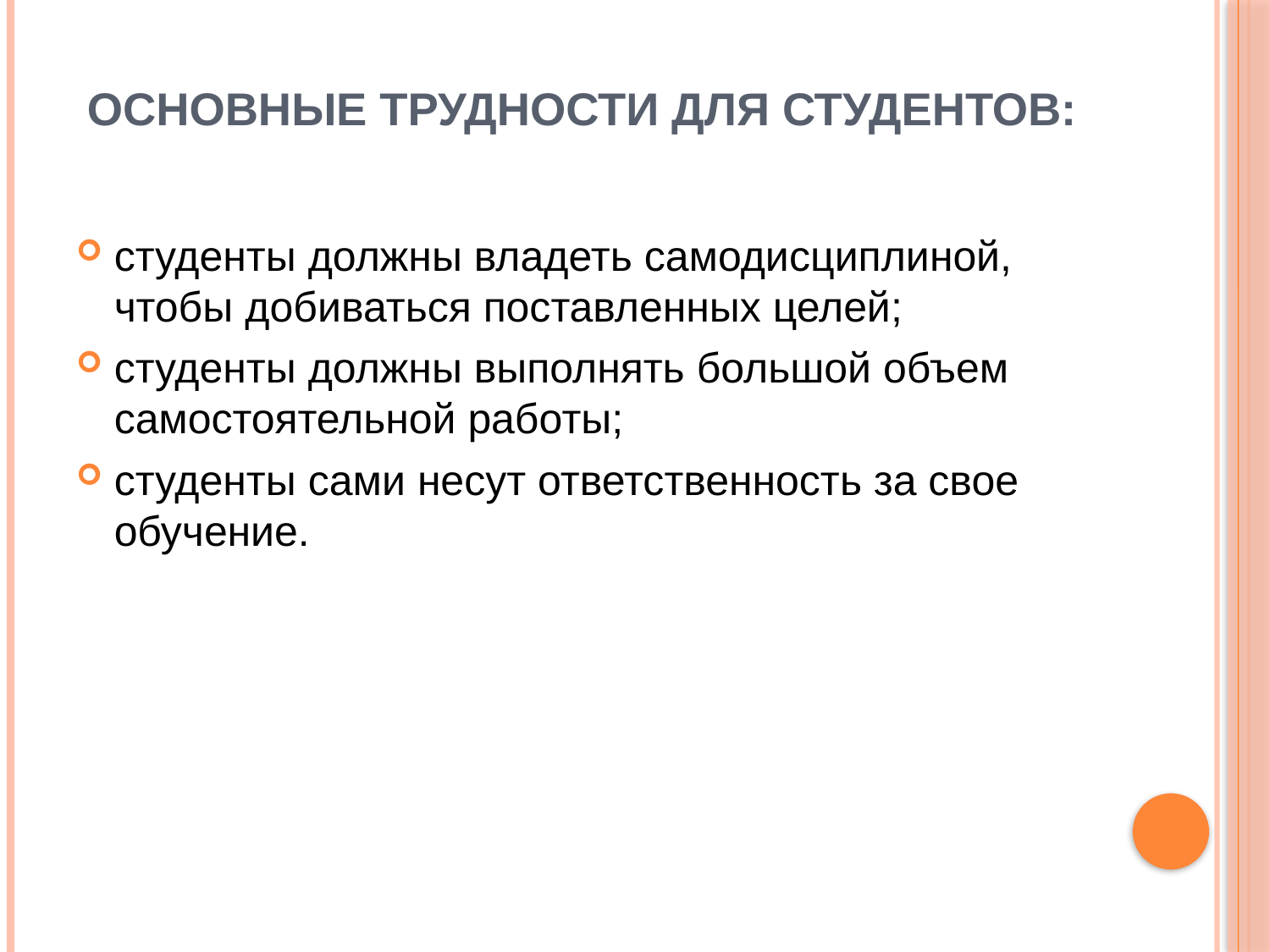

# Основные трудности для студентов:
студенты должны владеть самодисциплиной, чтобы добиваться поставленных целей;
студенты должны выполнять большой объем самостоятельной работы;
студенты сами несут ответственность за свое обучение.